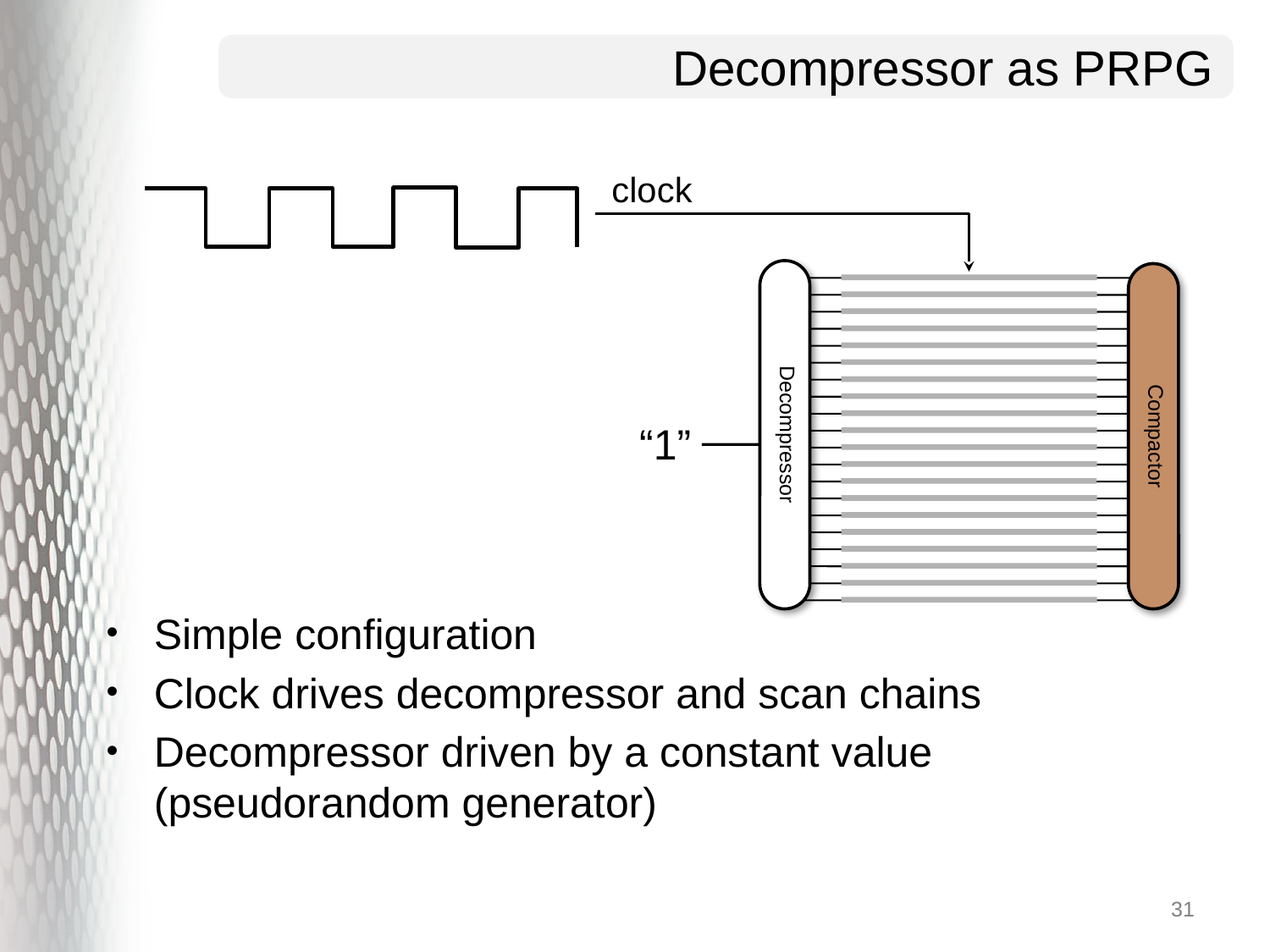

# Decompressor as PRPG
clock

Decompressor
“1”
Compactor

Simple configuration
Clock drives decompressor and scan chains
Decompressor driven by a constant value (pseudorandom generator)